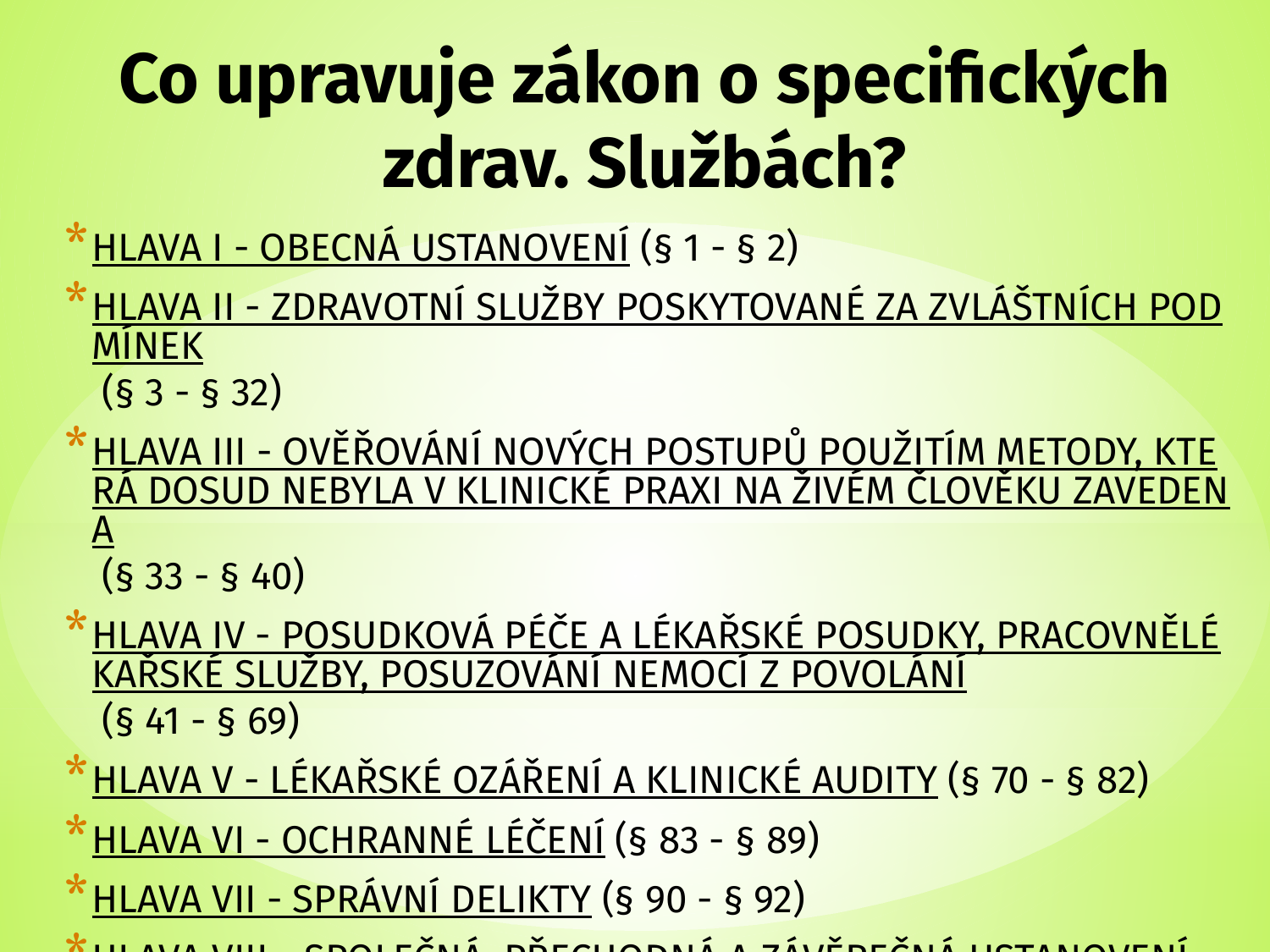

# Co upravuje zákon o specifických zdrav. Službách?
HLAVA I - OBECNÁ USTANOVENÍ (§ 1 - § 2)
HLAVA II - ZDRAVOTNÍ SLUŽBY POSKYTOVANÉ ZA ZVLÁŠTNÍCH PODMÍNEK (§ 3 - § 32)
HLAVA III - OVĚŘOVÁNÍ NOVÝCH POSTUPŮ POUŽITÍM METODY, KTERÁ DOSUD NEBYLA V KLINICKÉ PRAXI NA ŽIVÉM ČLOVĚKU ZAVEDENA (§ 33 - § 40)
HLAVA IV - POSUDKOVÁ PÉČE A LÉKAŘSKÉ POSUDKY, PRACOVNĚLÉKAŘSKÉ SLUŽBY, POSUZOVÁNÍ NEMOCÍ Z POVOLÁNÍ (§ 41 - § 69)
HLAVA V - LÉKAŘSKÉ OZÁŘENÍ A KLINICKÉ AUDITY (§ 70 - § 82)
HLAVA VI - OCHRANNÉ LÉČENÍ (§ 83 - § 89)
HLAVA VII - SPRÁVNÍ DELIKTY (§ 90 - § 92)
HLAVA VIII - SPOLEČNÁ, PŘECHODNÁ A ZÁVĚREČNÁ USTANOVENÍ (§ 93 - § 100)